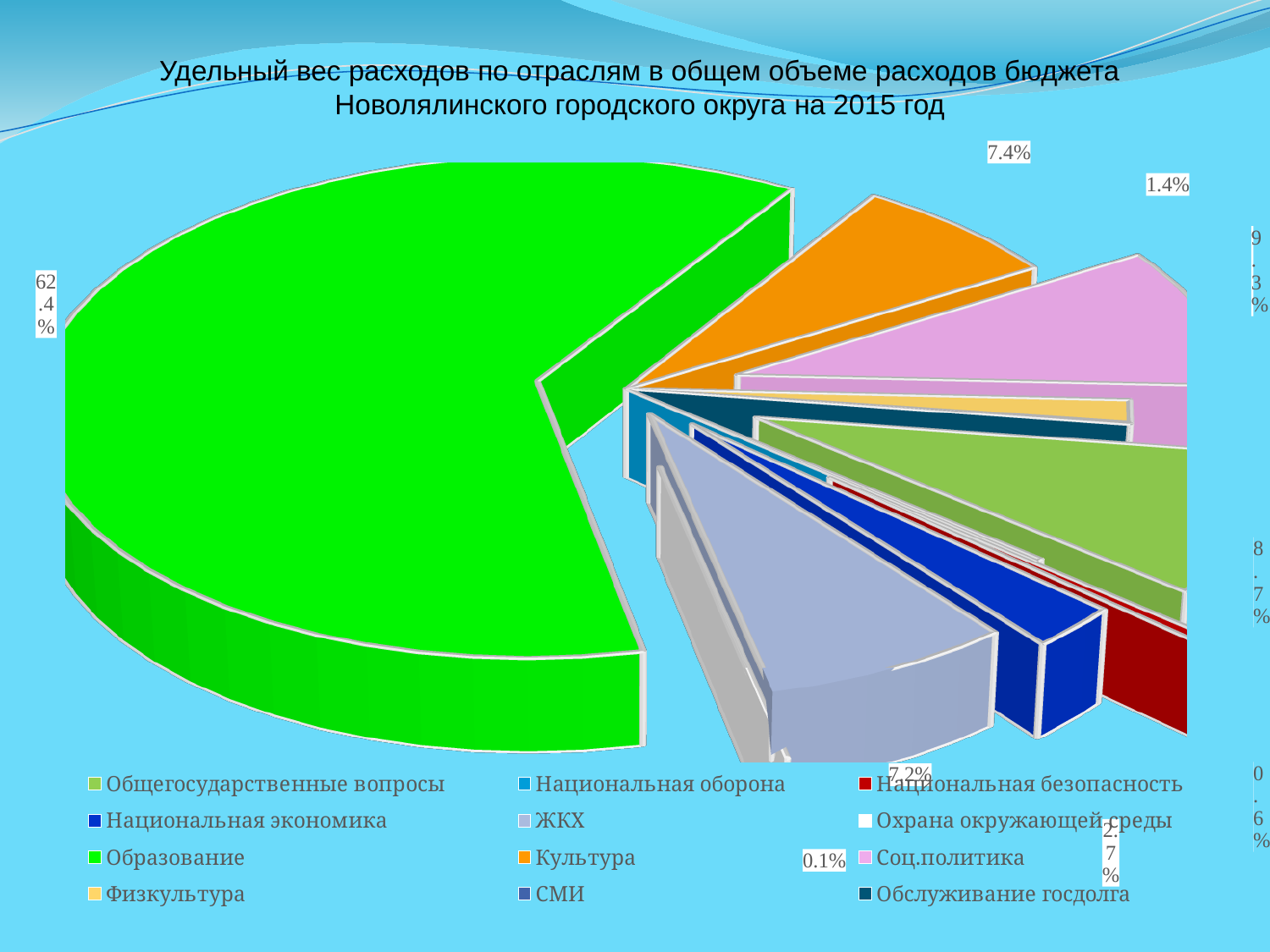

Удельный вес расходов по отраслям в общем объеме расходов бюджета Новолялинского городского округа на 2015 год

[unsupported chart]